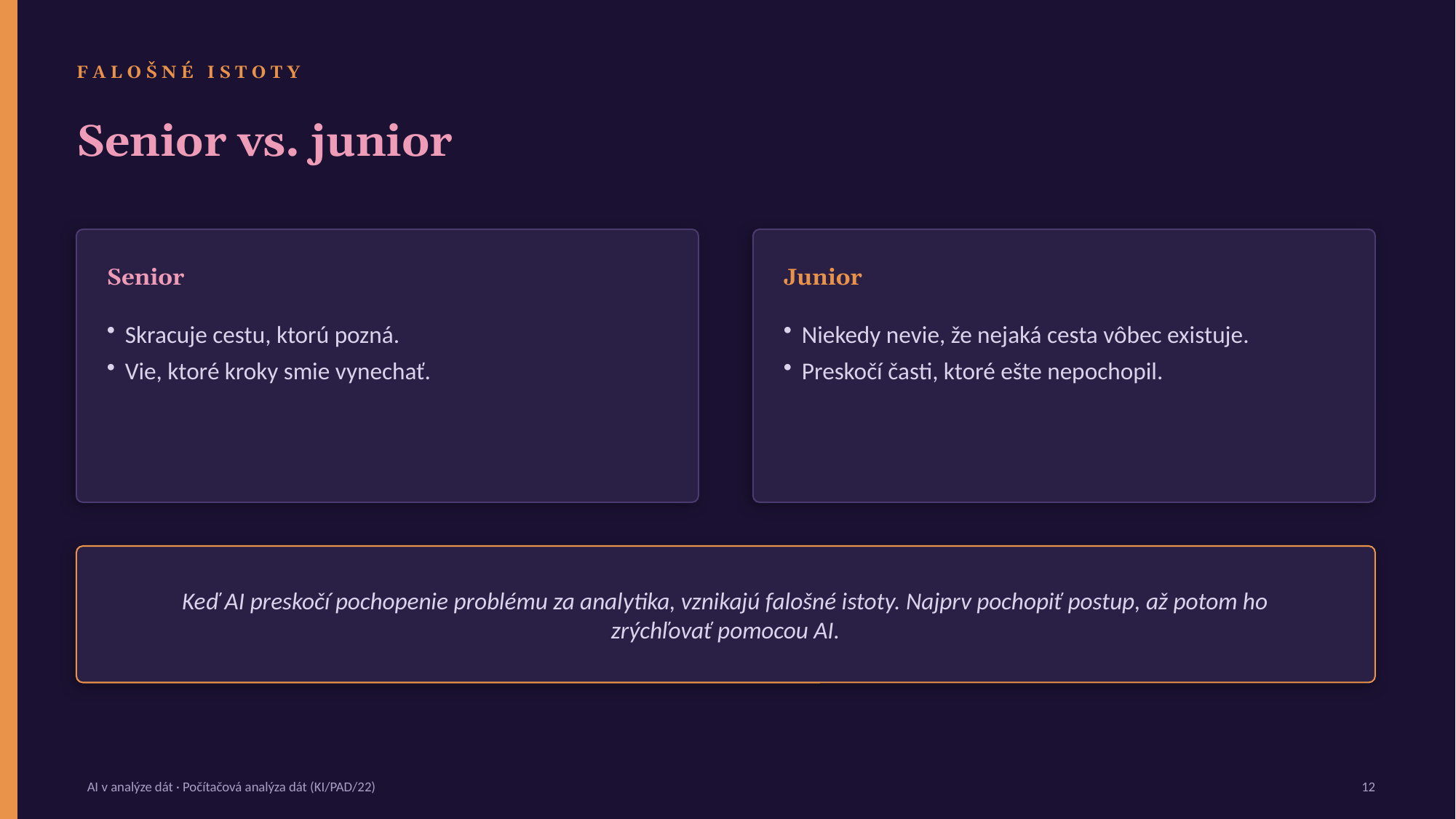

FALOŠNÉ ISTOTY
Senior vs. junior

Senior
Junior
Skracuje cestu, ktorú pozná.
Vie, ktoré kroky smie vynechať.
Niekedy nevie, že nejaká cesta vôbec existuje.
Preskočí časti, ktoré ešte nepochopil.

Keď AI preskočí pochopenie problému za analytika, vznikajú falošné istoty. Najprv pochopiť postup, až potom ho zrýchľovať pomocou AI.
AI v analýze dát · Počítačová analýza dát (KI/PAD/22)
12